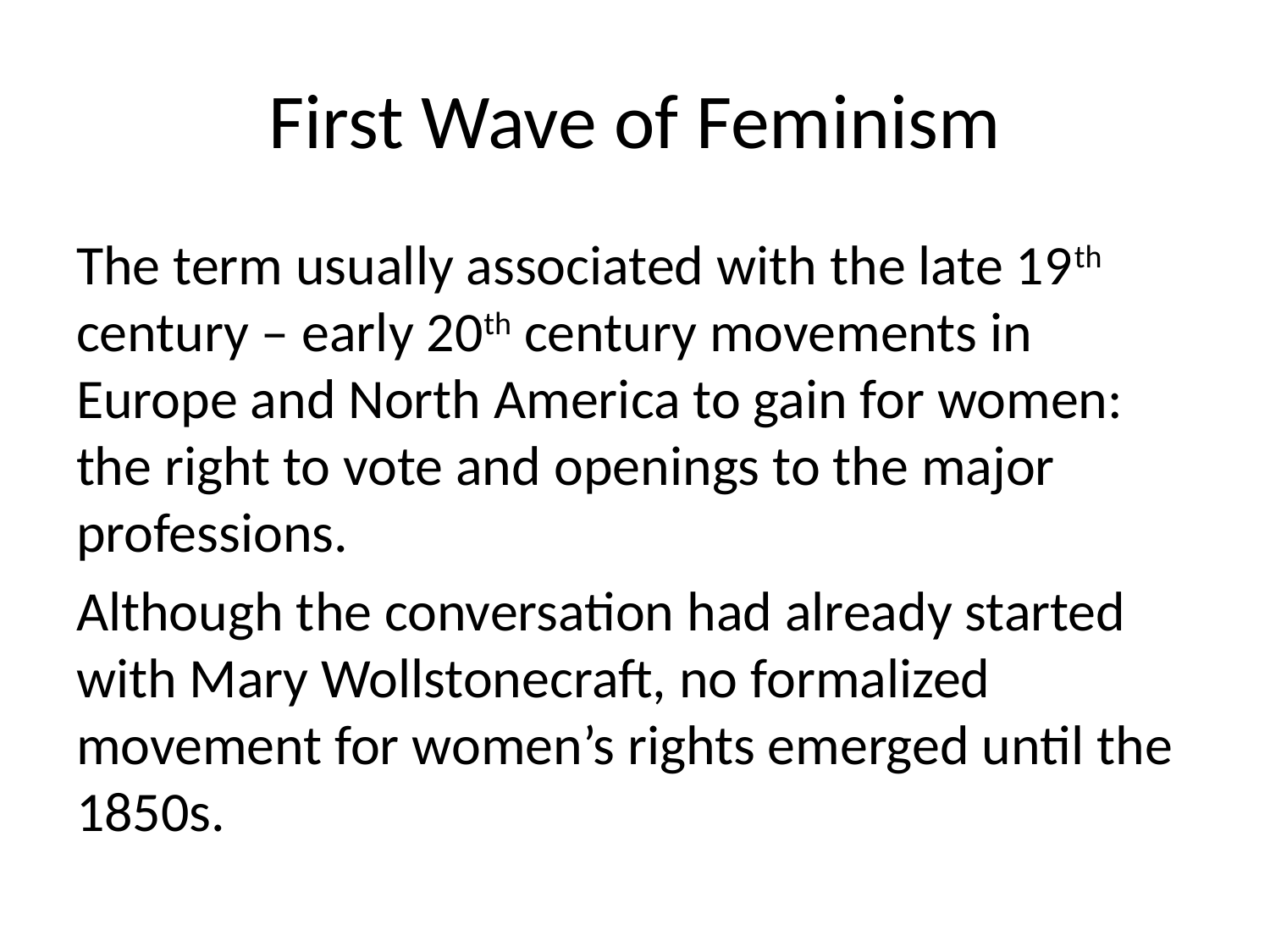

# First Wave of Feminism
The term usually associated with the late 19th century – early 20th century movements in Europe and North America to gain for women: the right to vote and openings to the major professions.
Although the conversation had already started with Mary Wollstonecraft, no formalized movement for women’s rights emerged until the 1850s.